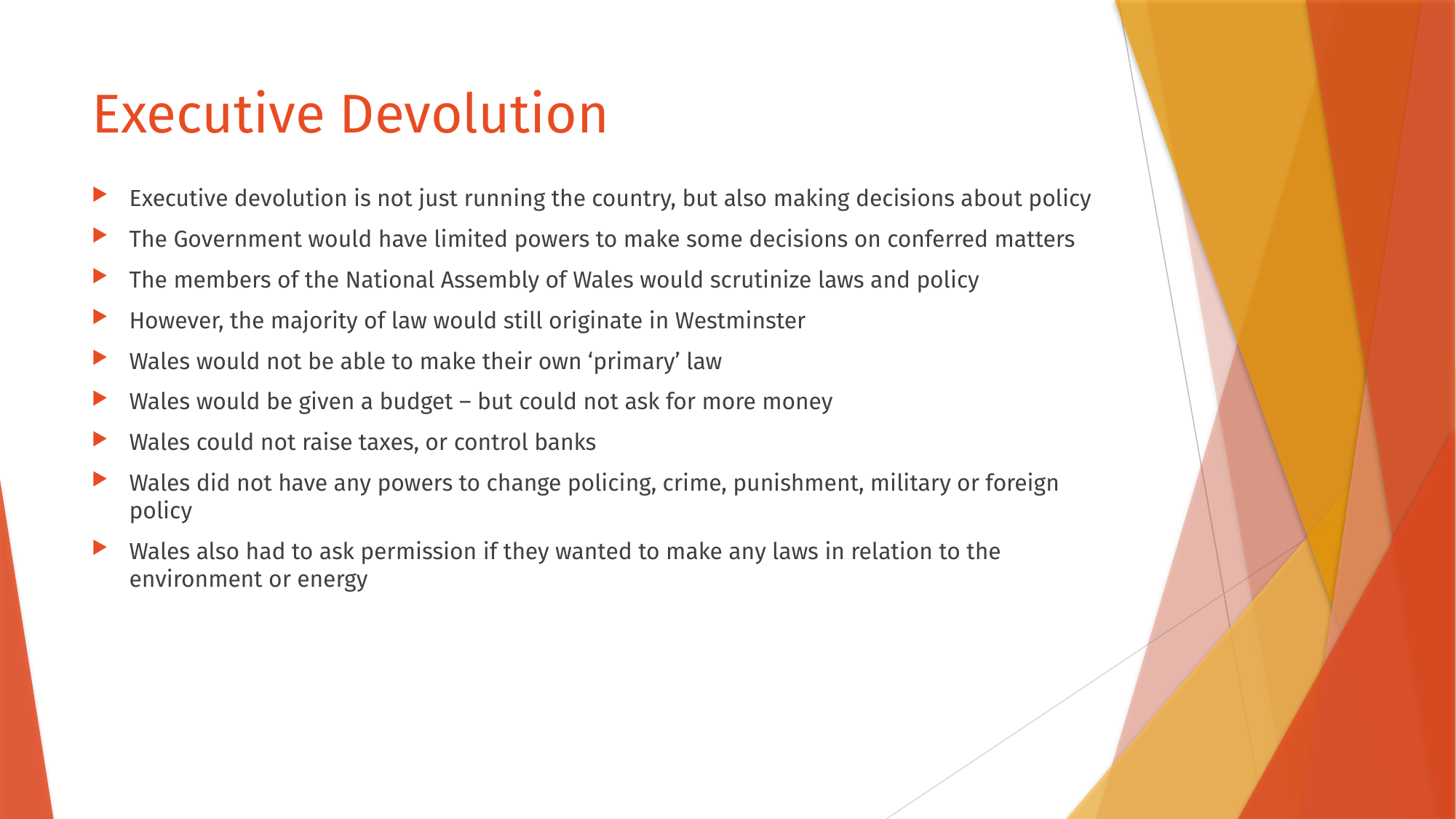

# Executive Devolution
Executive devolution is not just running the country, but also making decisions about policy
The Government would have limited powers to make some decisions on conferred matters
The members of the National Assembly of Wales would scrutinize laws and policy
However, the majority of law would still originate in Westminster
Wales would not be able to make their own ‘primary’ law
Wales would be given a budget – but could not ask for more money
Wales could not raise taxes, or control banks
Wales did not have any powers to change policing, crime, punishment, military or foreign policy
Wales also had to ask permission if they wanted to make any laws in relation to the environment or energy